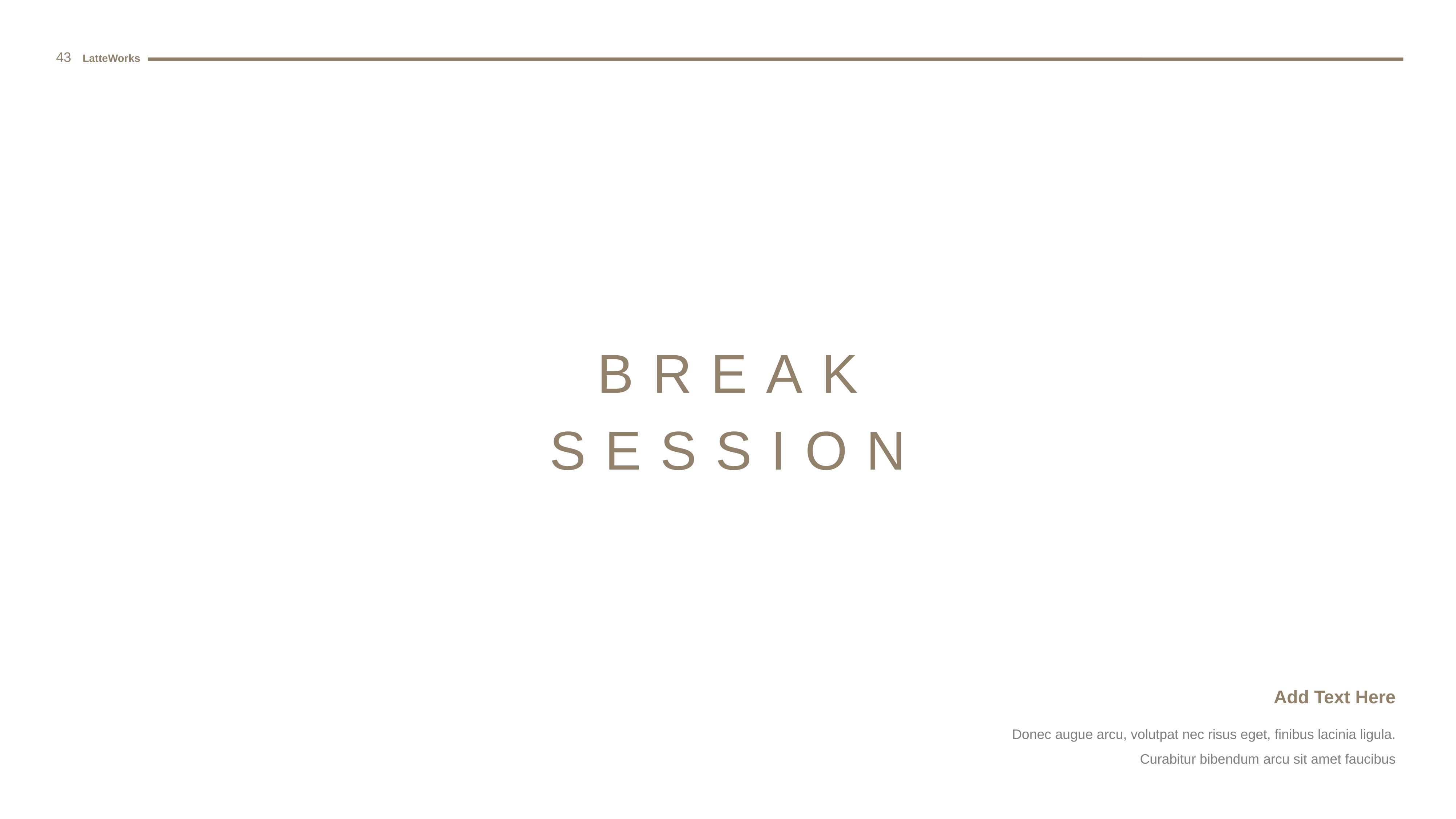

43   LatteWorks

BREAK
SESSION
Add Text Here
Donec augue arcu, volutpat nec risus eget, finibus lacinia ligula. Curabitur bibendum arcu sit amet faucibus